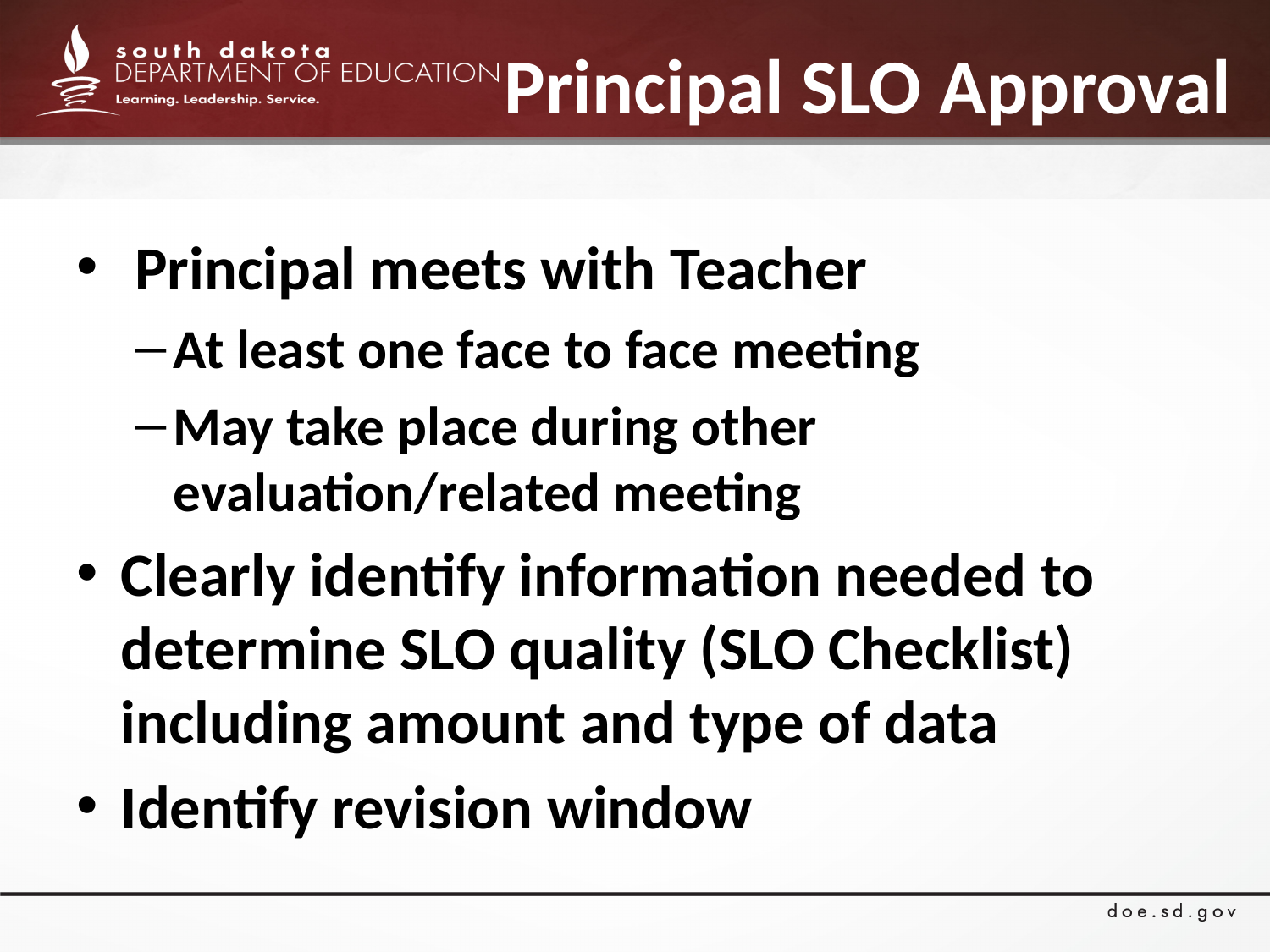

# Principal SLO Approval
 Principal meets with Teacher
At least one face to face meeting
May take place during other evaluation/related meeting
Clearly identify information needed to determine SLO quality (SLO Checklist) including amount and type of data
Identify revision window